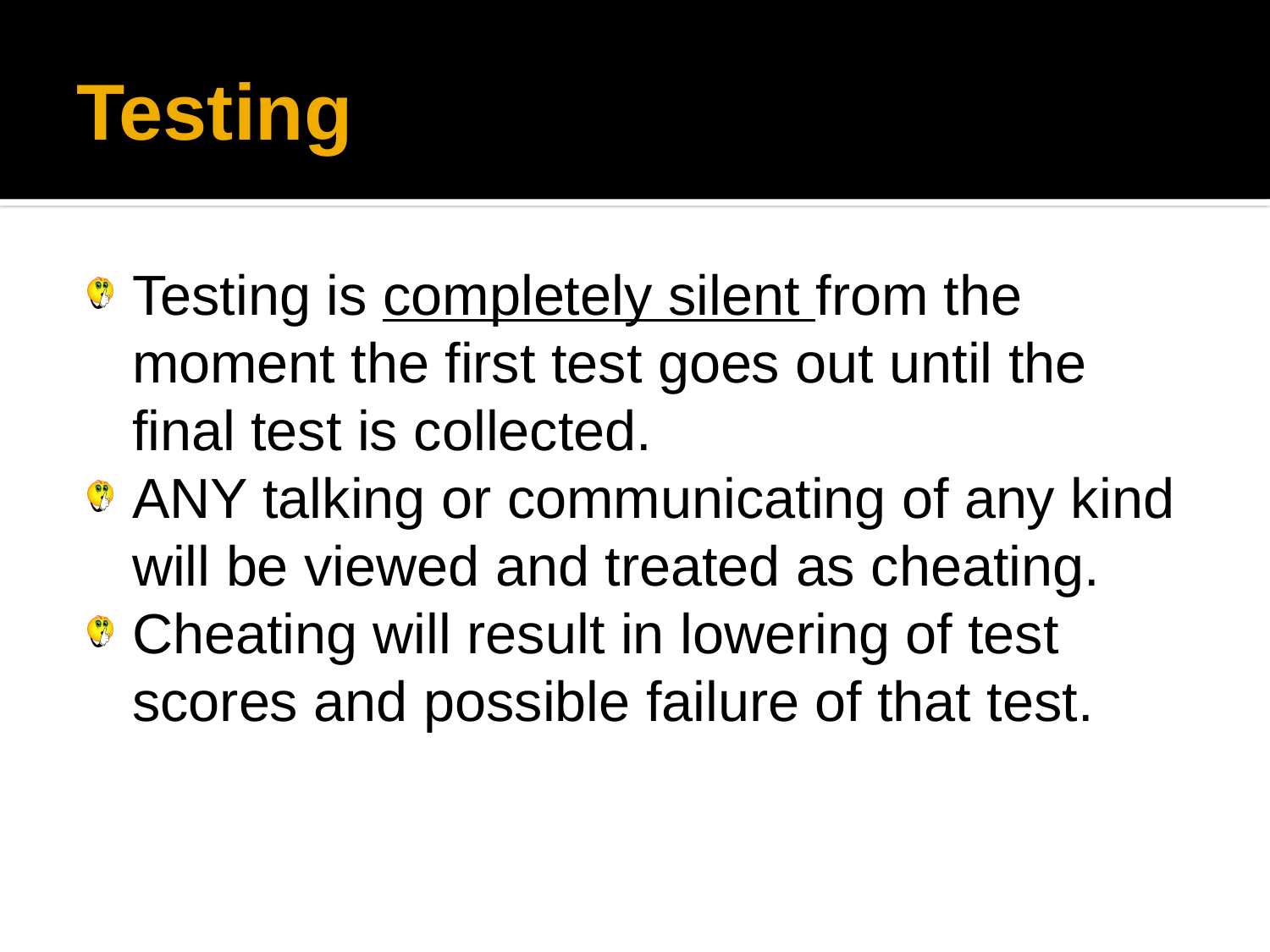

# Testing
Testing is completely silent from the moment the first test goes out until the final test is collected.
ANY talking or communicating of any kind will be viewed and treated as cheating.
Cheating will result in lowering of test scores and possible failure of that test.